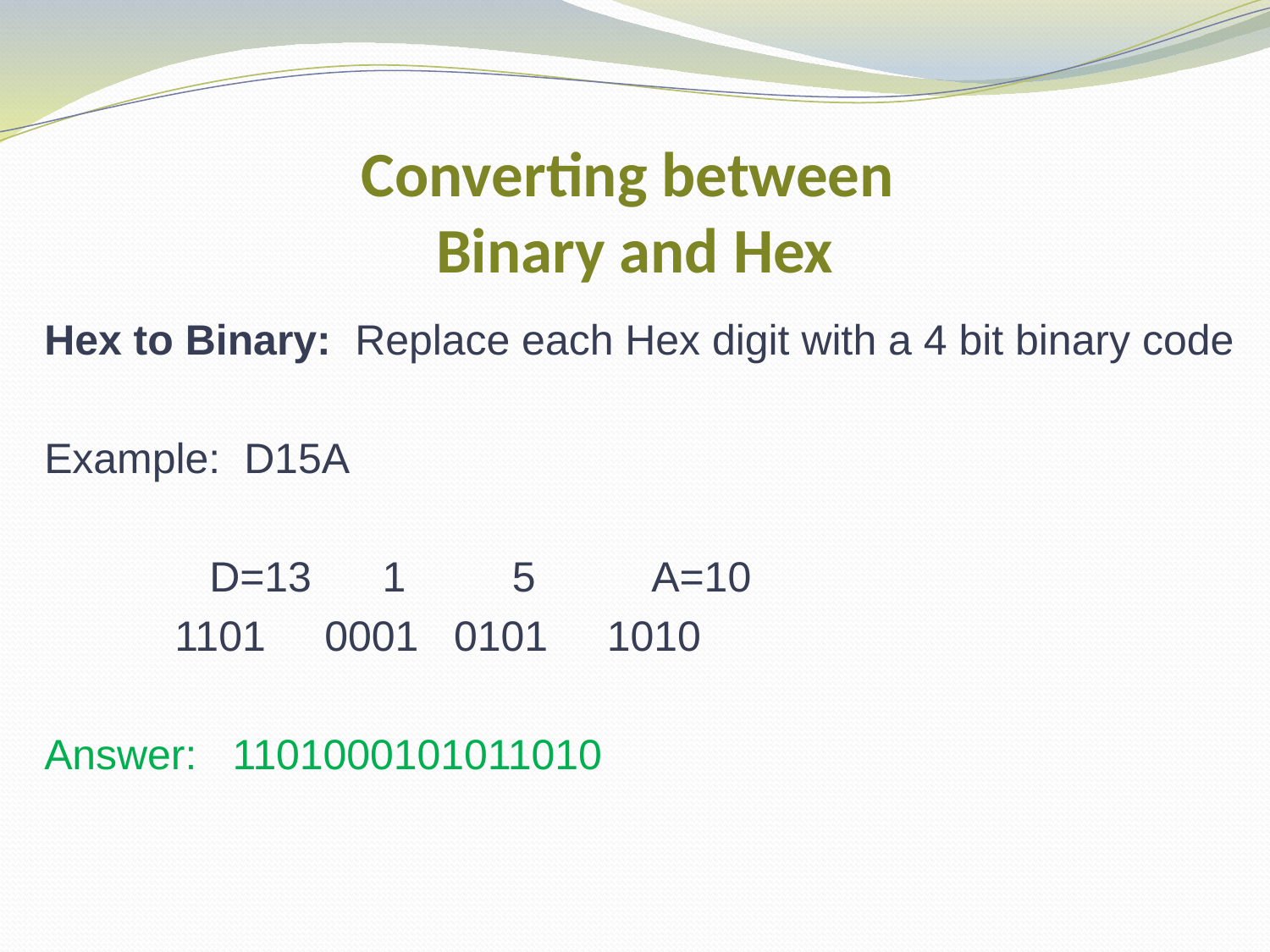

# Converting between Binary and Hex
Hex to Binary:  Replace each Hex digit with a 4 bit binary code

Example:  D15A

		D=13      1         5          A=10
           1101     0001   0101     1010

Answer:   1101000101011010